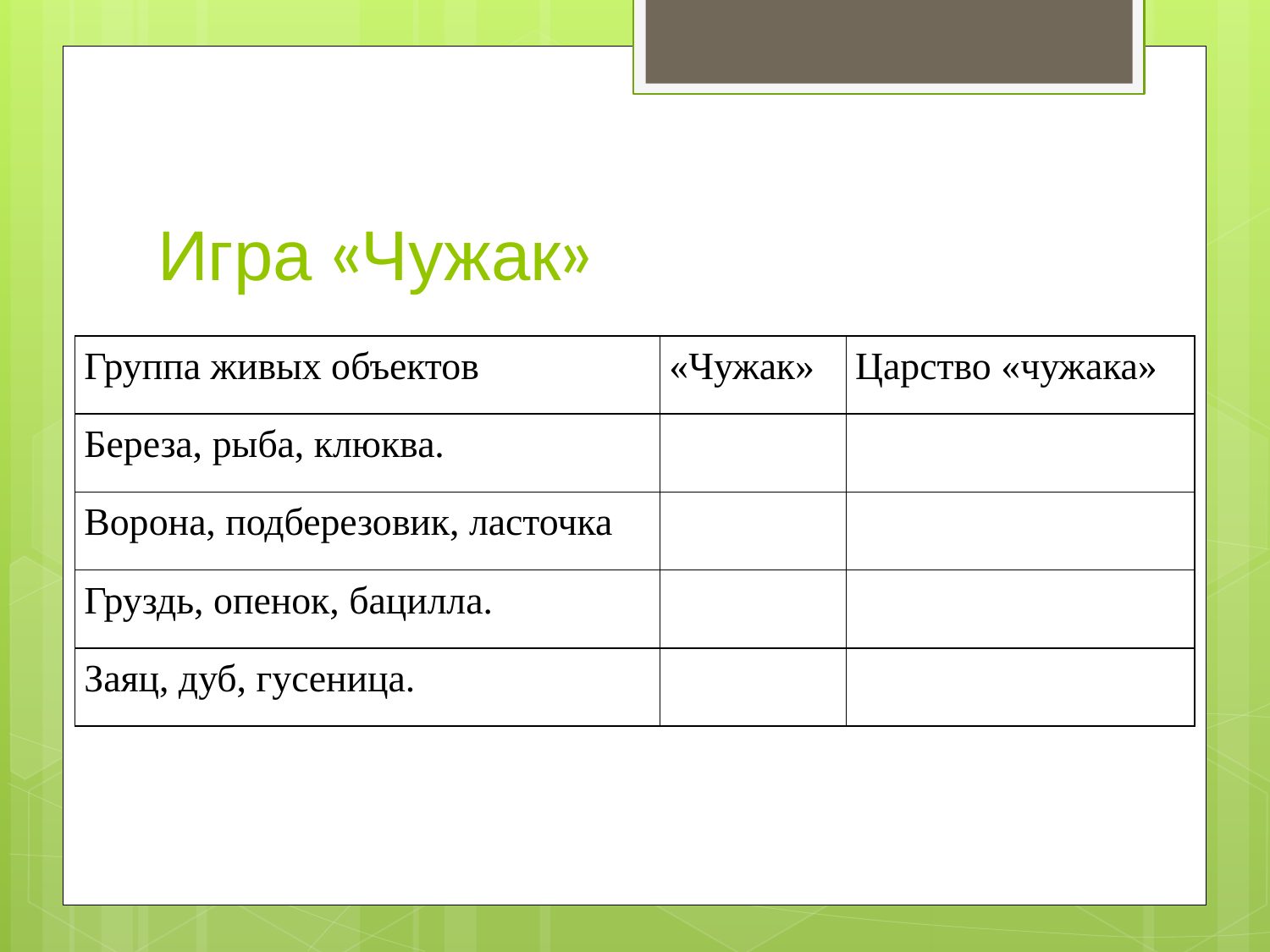

# Игра «Чужак»
| Группа живых объектов | «Чужак» | Царство «чужака» |
| --- | --- | --- |
| Береза, рыба, клюква. |  |  |
| Ворона, подберезовик, ласточка |  |  |
| Груздь, опенок, бацилла. |  |  |
| Заяц, дуб, гусеница. |  |  |